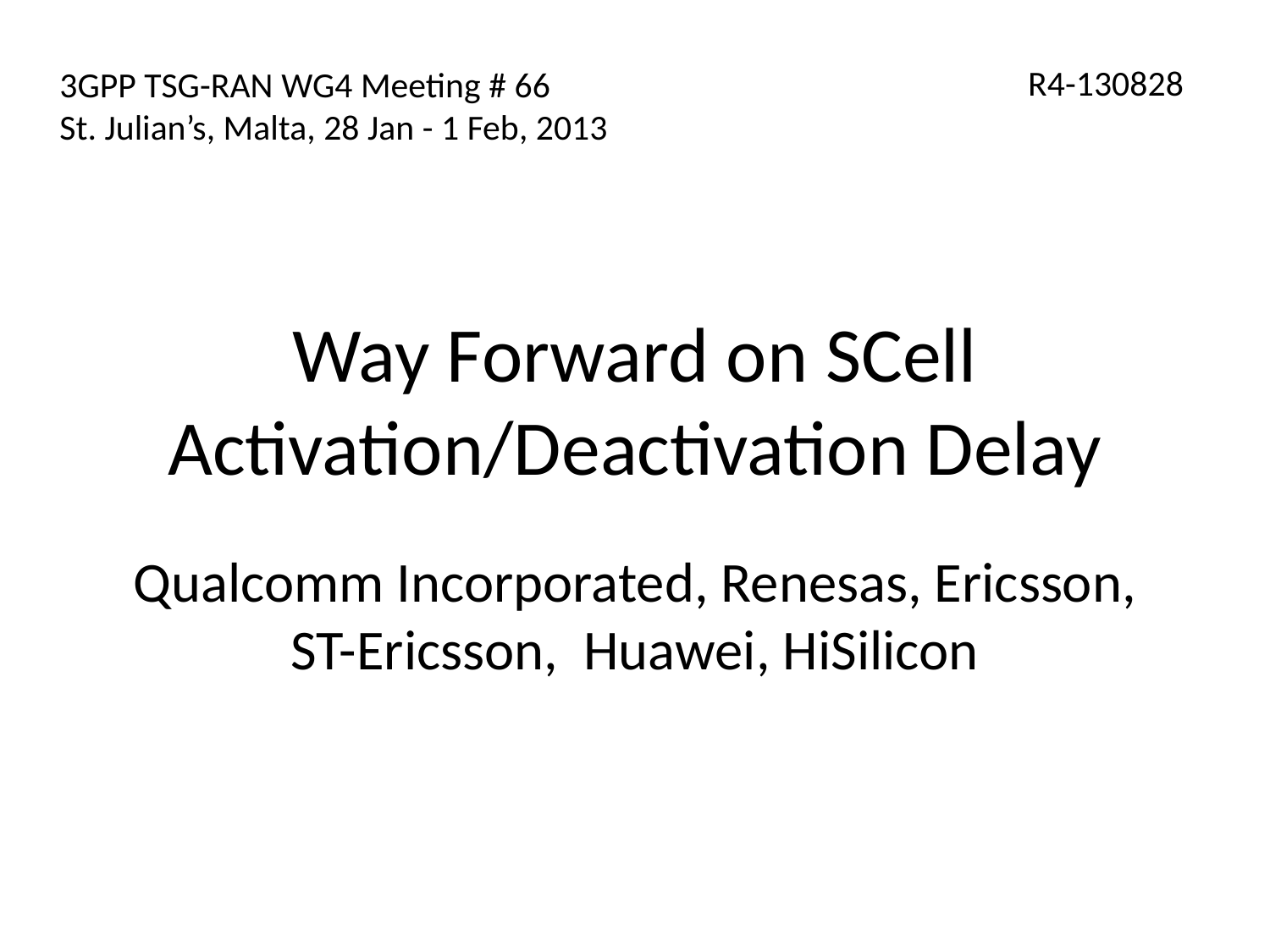

R4-130828
3GPP TSG-RAN WG4 Meeting # 66
St. Julian’s, Malta, 28 Jan - 1 Feb, 2013
# Way Forward on SCell Activation/Deactivation Delay
Qualcomm Incorporated, Renesas, Ericsson, ST-Ericsson,  Huawei, HiSilicon